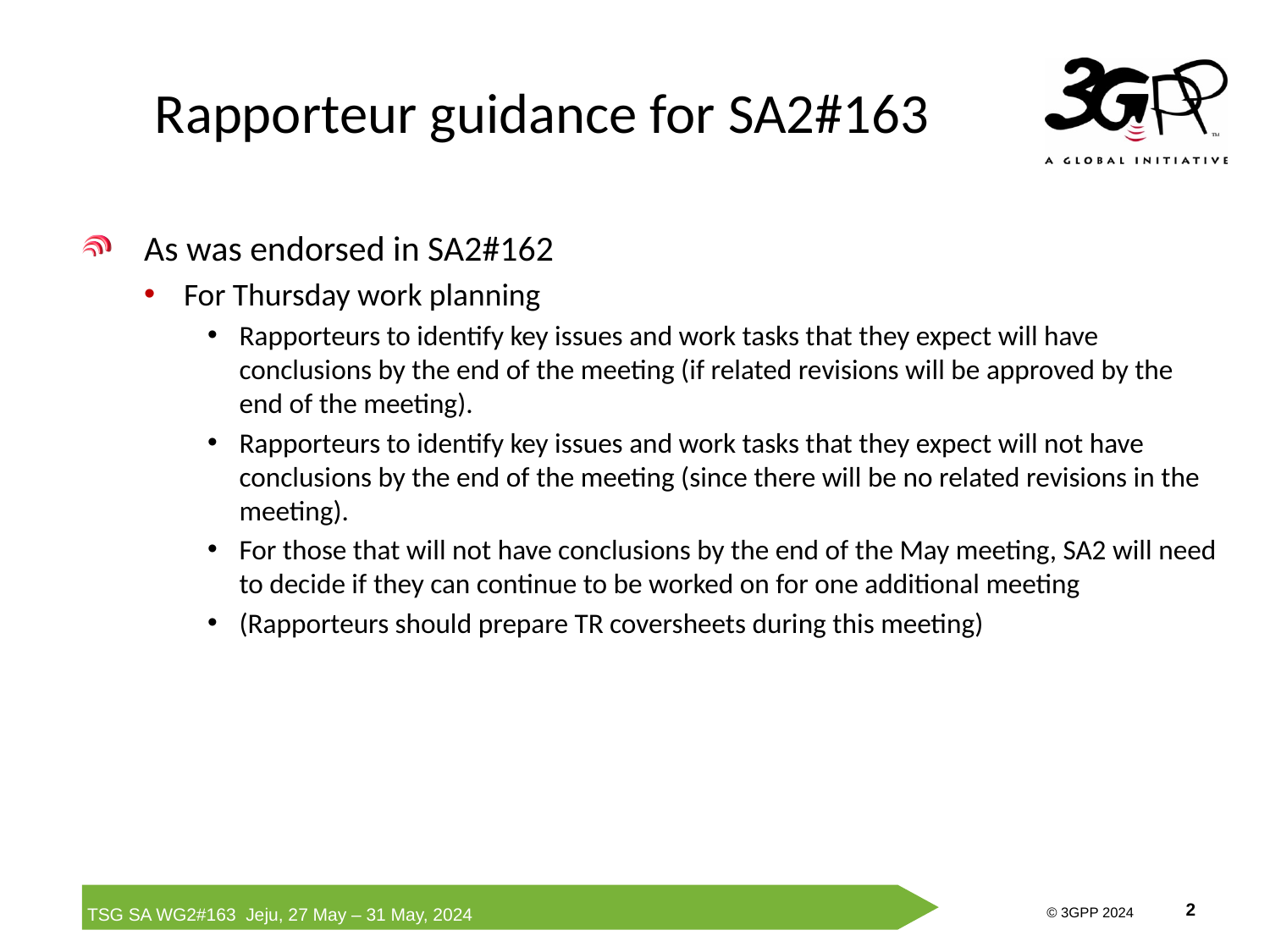

# Rapporteur guidance for SA2#163

As was endorsed in SA2#162
For Thursday work planning
Rapporteurs to identify key issues and work tasks that they expect will have conclusions by the end of the meeting (if related revisions will be approved by the end of the meeting).
Rapporteurs to identify key issues and work tasks that they expect will not have conclusions by the end of the meeting (since there will be no related revisions in the meeting).
For those that will not have conclusions by the end of the May meeting, SA2 will need to decide if they can continue to be worked on for one additional meeting
(Rapporteurs should prepare TR coversheets during this meeting)